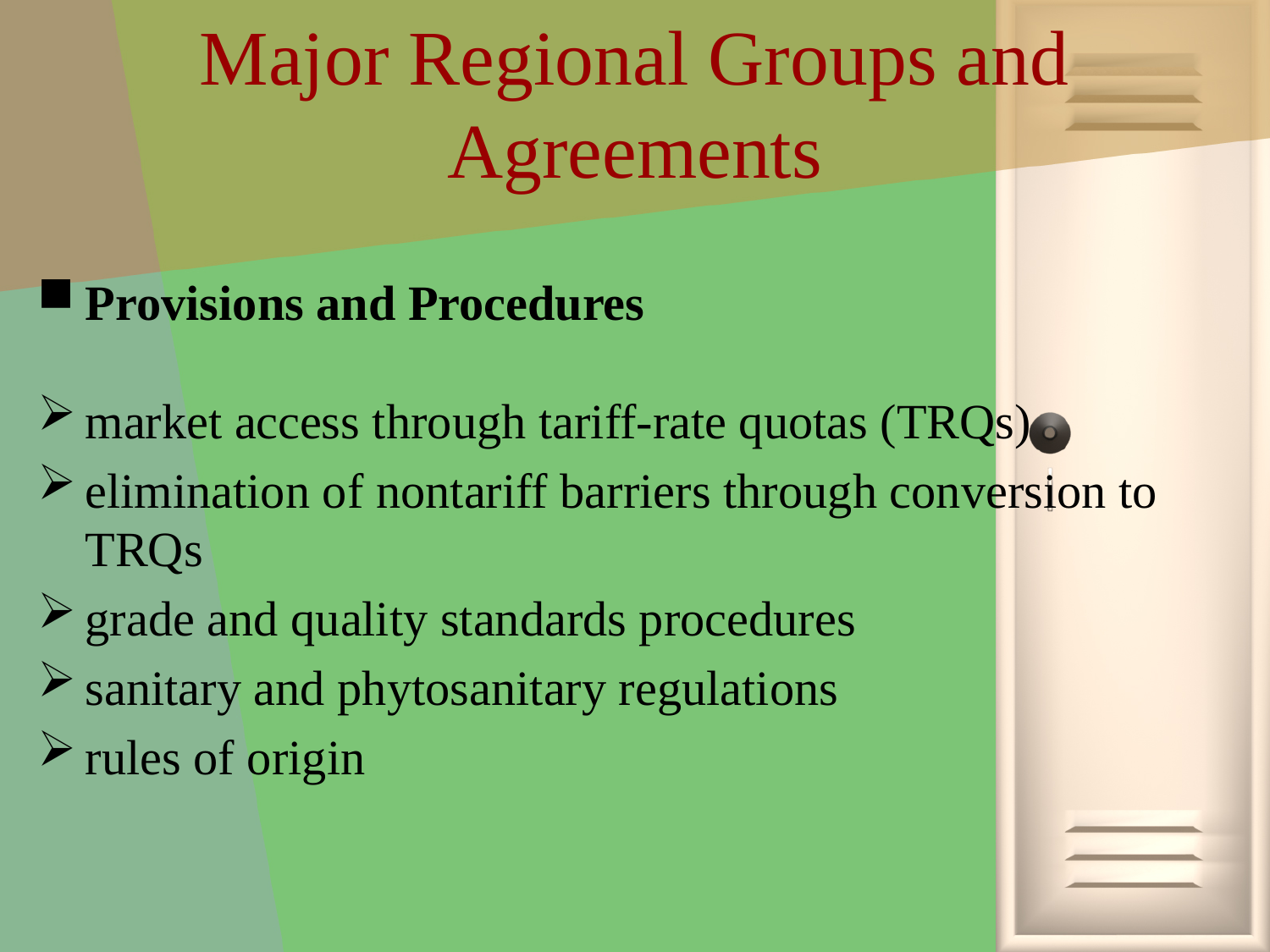

# Major Regional Groups and Agreements
Provisions and Procedures

market access through tariff-rate quotas (TRQs)
elimination of nontariff barriers through conversion to TRQs
grade and quality standards procedures
sanitary and phytosanitary regulations
rules of origin